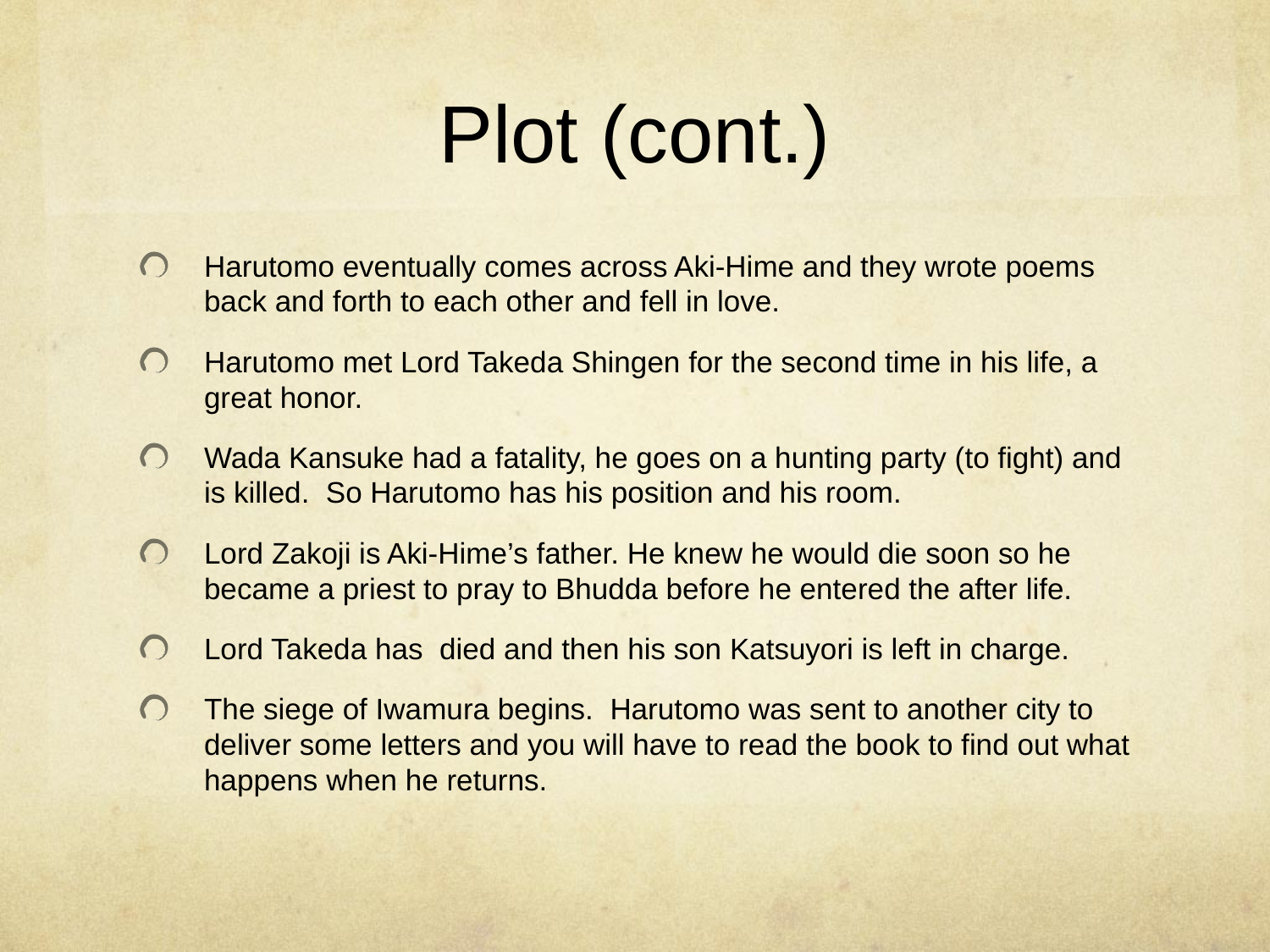

# Plot (cont.)
Harutomo eventually comes across Aki-Hime and they wrote poems back and forth to each other and fell in love.
Harutomo met Lord Takeda Shingen for the second time in his life, a great honor.
Wada Kansuke had a fatality, he goes on a hunting party (to fight) and is killed.  So Harutomo has his position and his room.
Lord Zakoji is Aki-Hime’s father. He knew he would die soon so he became a priest to pray to Bhudda before he entered the after life.
Lord Takeda has  died and then his son Katsuyori is left in charge.
The siege of Iwamura begins.  Harutomo was sent to another city to deliver some letters and you will have to read the book to find out what happens when he returns.